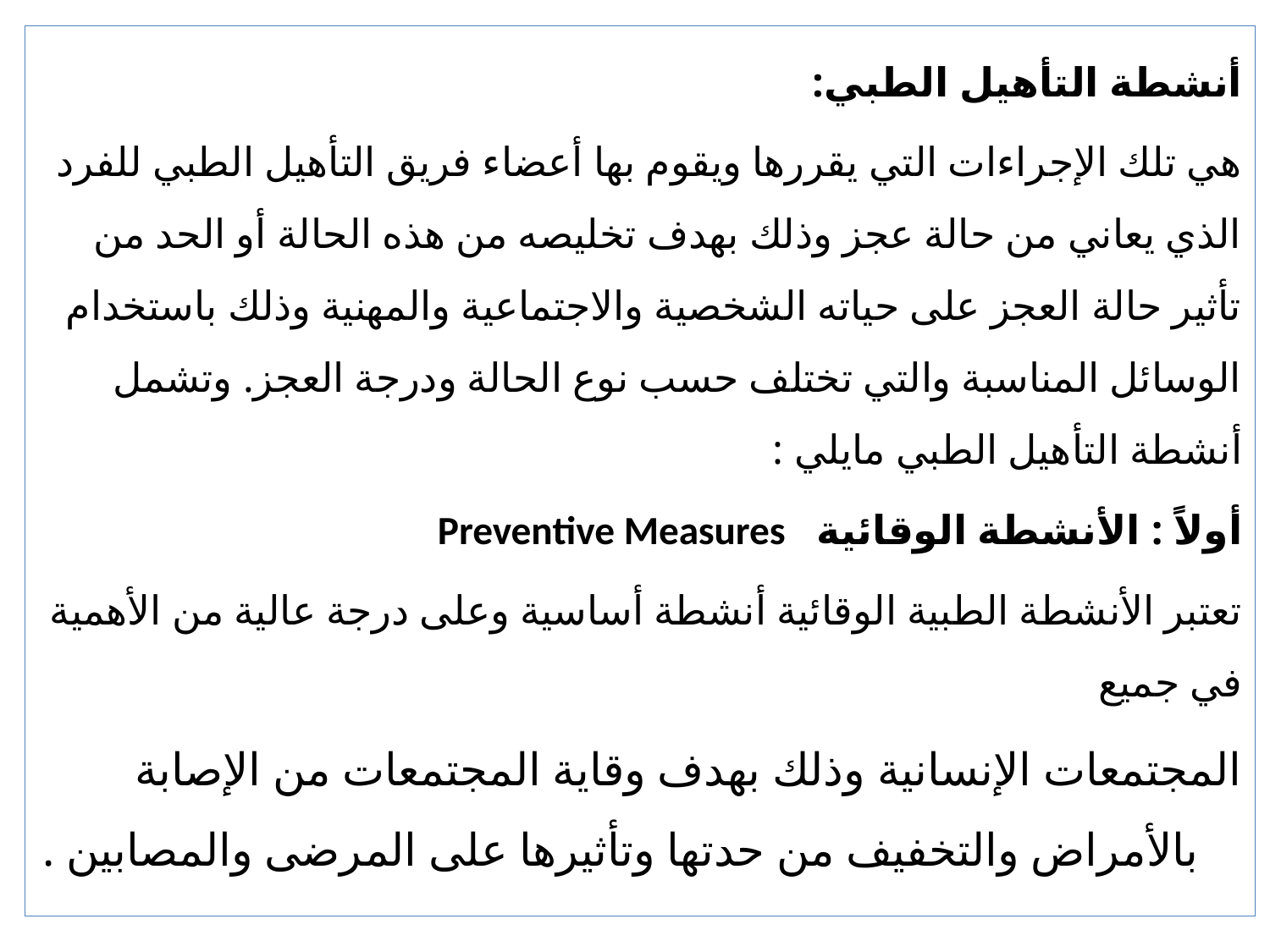

أنشطة التأهيل الطبي:
هي تلك الإجراءات التي يقررها ويقوم بها أعضاء فريق التأهيل الطبي للفرد الذي يعاني من حالة عجز وذلك بهدف تخليصه من هذه الحالة أو الحد من تأثير حالة العجز على حياته الشخصية والاجتماعية والمهنية وذلك باستخدام الوسائل المناسبة والتي تختلف حسب نوع الحالة ودرجة العجز. وتشمل أنشطة التأهيل الطبي مايلي :
أولاً : الأنشطة الوقائية   Preventive Measures
تعتبر الأنشطة الطبية الوقائية أنشطة أساسية وعلى درجة عالية من الأهمية في جميع
المجتمعات الإنسانية وذلك بهدف وقاية المجتمعات من الإصابة بالأمراض والتخفيف من حدتها وتأثيرها على المرضى والمصابين .